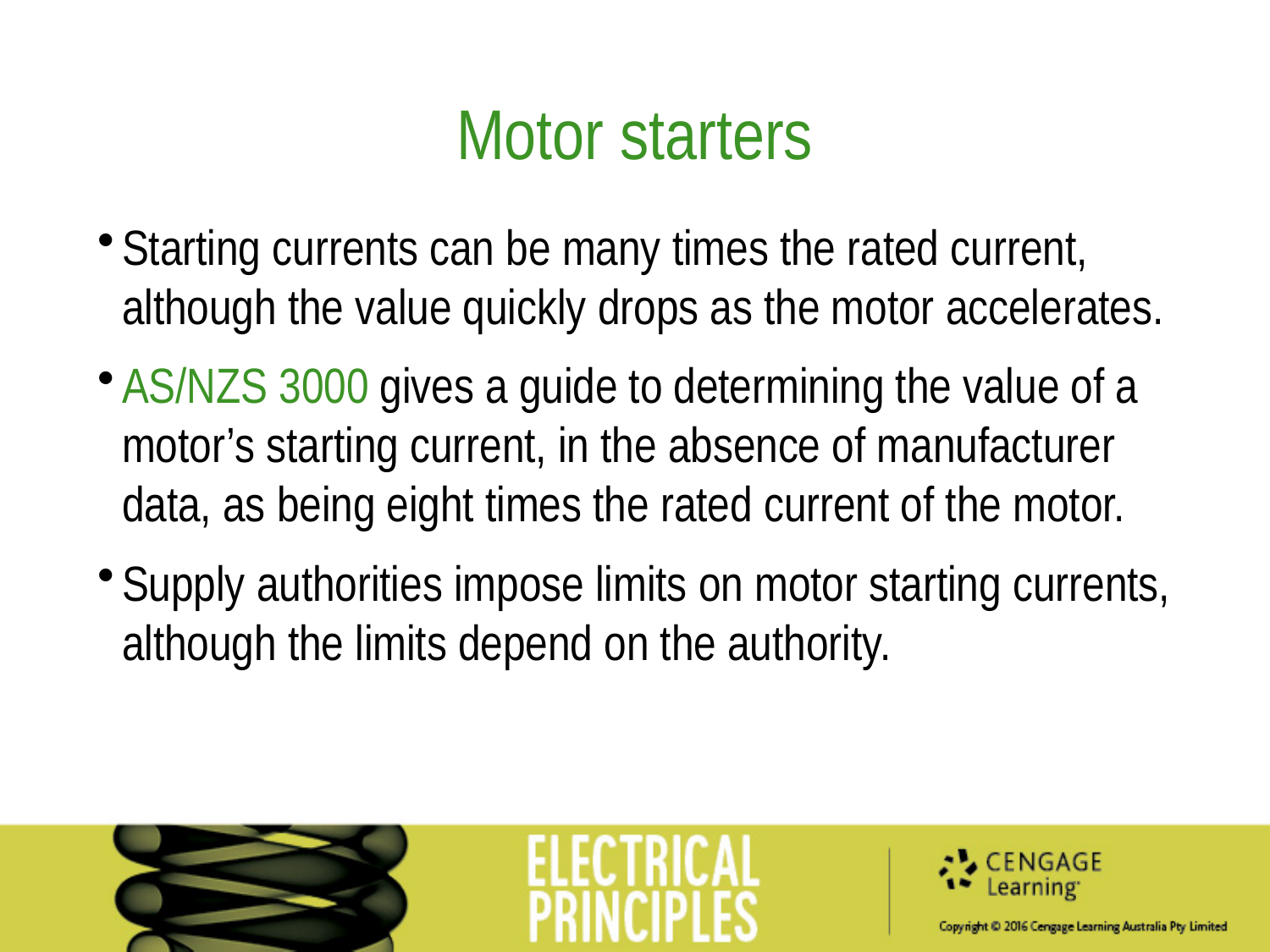

Motor starters

Starting currents can be many times the rated current, although the value quickly drops as the motor accelerates.
AS/NZS 3000 gives a guide to determining the value of a motor’s starting current, in the absence of manufacturer data, as being eight times the rated current of the motor.
Supply authorities impose limits on motor starting currents, although the limits depend on the authority.